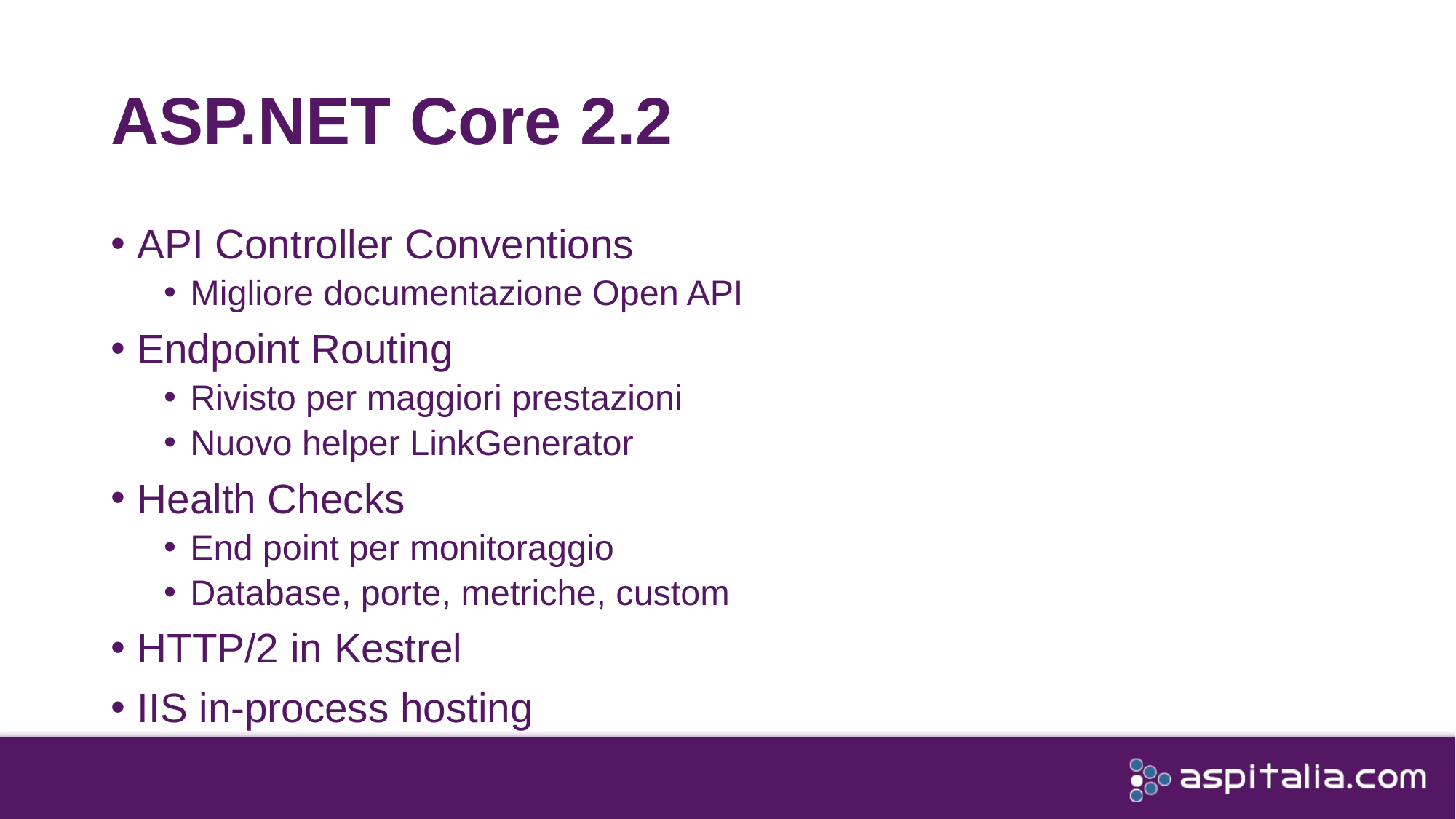

# ASP.NET Core 2.2
API Controller Conventions
Migliore documentazione Open API
Endpoint Routing
Rivisto per maggiori prestazioni
Nuovo helper LinkGenerator
Health Checks
End point per monitoraggio
Database, porte, metriche, custom
HTTP/2 in Kestrel
IIS in-process hosting